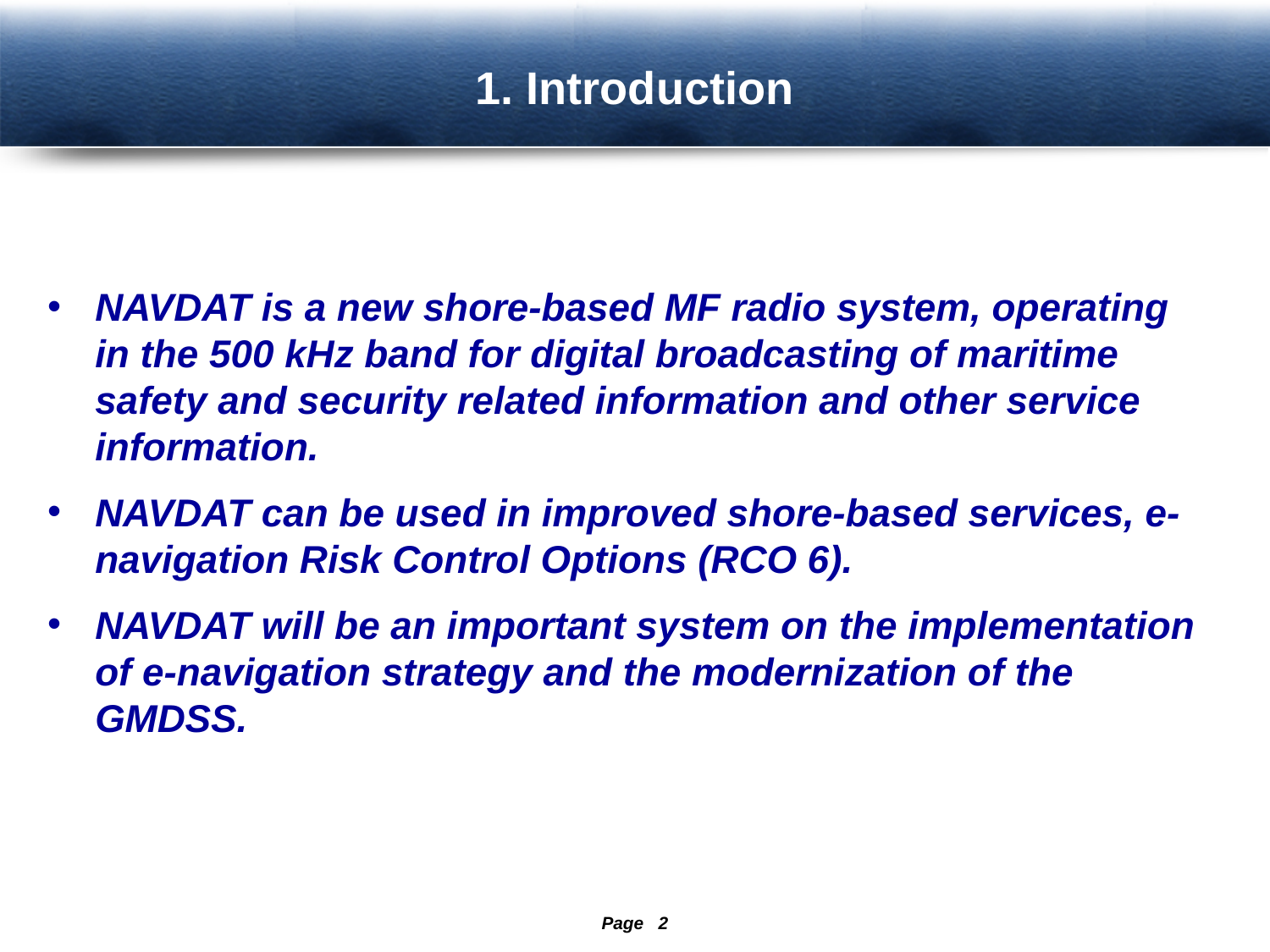

1. Introduction
NAVDAT is a new shore-based MF radio system, operating in the 500 kHz band for digital broadcasting of maritime safety and security related information and other service information.
NAVDAT can be used in improved shore-based services, e-navigation Risk Control Options (RCO 6).
NAVDAT will be an important system on the implementation of e-navigation strategy and the modernization of the GMDSS.